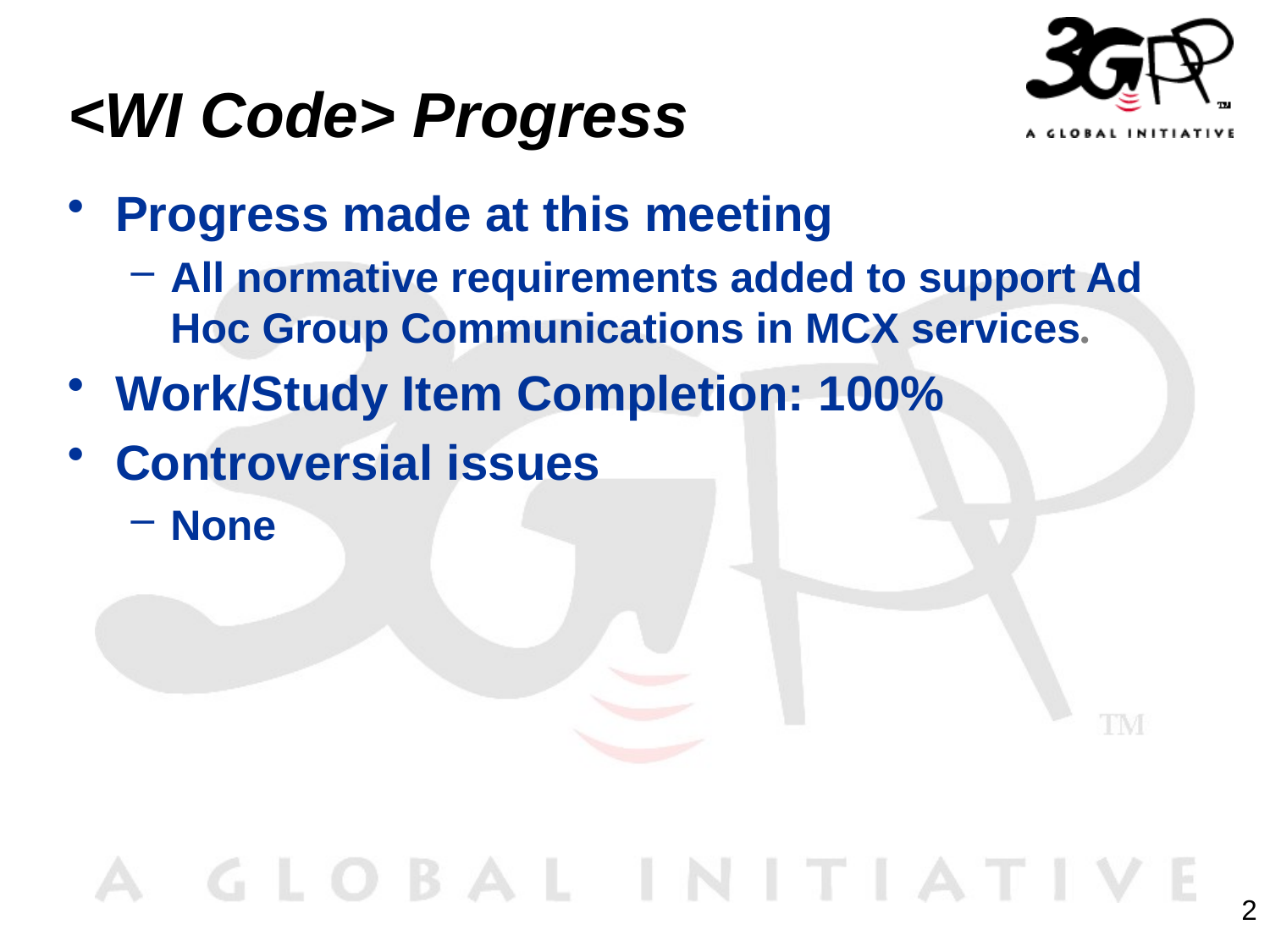

# <WI Code> Progress
Progress made at this meeting
All normative requirements added to support Ad Hoc Group Communications in MCX services.
Work/Study Item Completion: 100%
Controversial issues
None
2